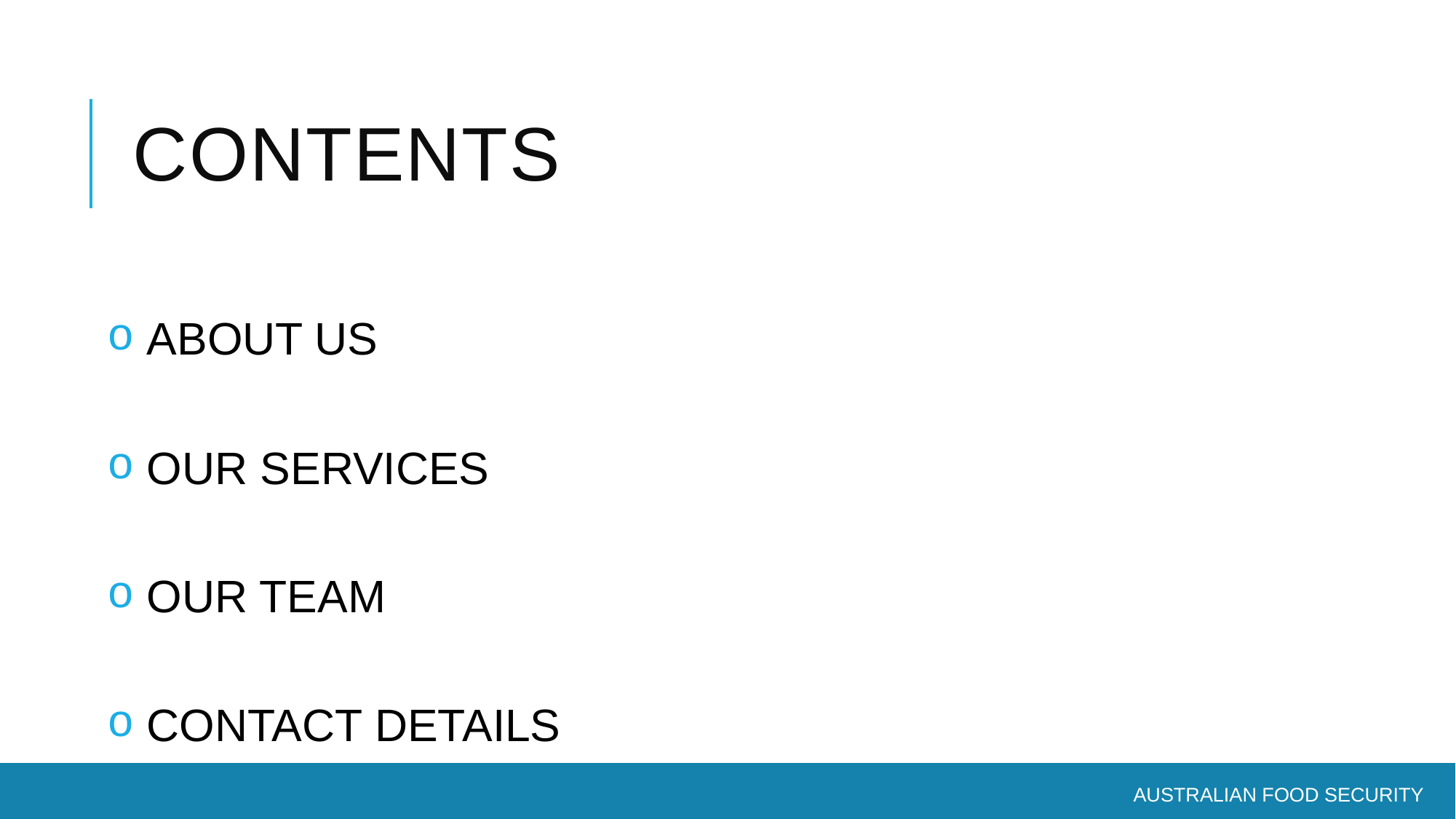

# Contents

 ABOUT US

 OUR SERVICES

 OUR TEAM

 CONTACT DETAILS

     AUSTRALIAN FOOD SECURITY

     AUSTRALIAN FOOD SECURITY